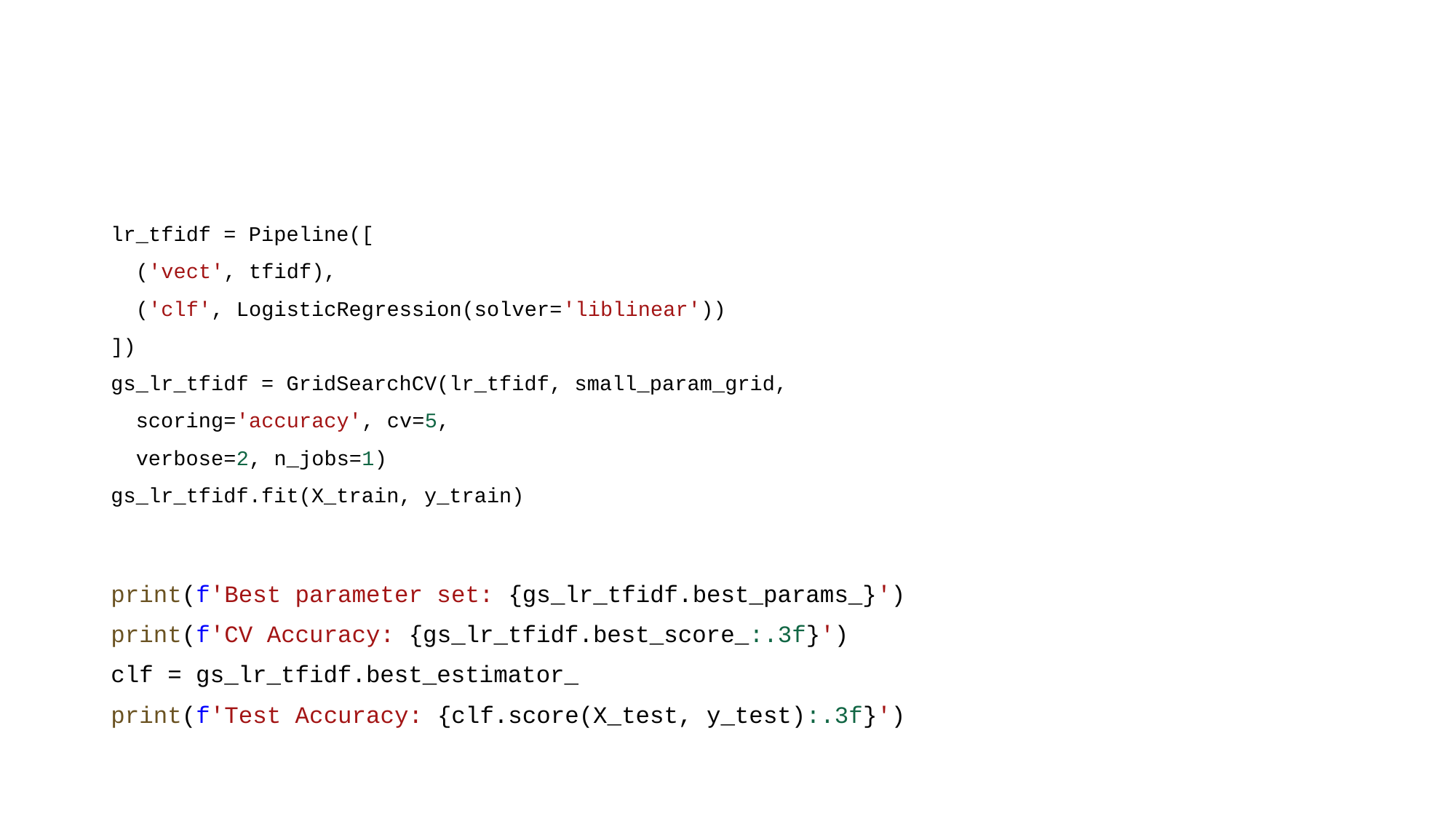

#
lr_tfidf = Pipeline([
  ('vect', tfidf),
  ('clf', LogisticRegression(solver='liblinear'))
])
gs_lr_tfidf = GridSearchCV(lr_tfidf, small_param_grid,
  scoring='accuracy', cv=5,
  verbose=2, n_jobs=1)
gs_lr_tfidf.fit(X_train, y_train)

print(f'Best parameter set: {gs_lr_tfidf.best_params_}')
print(f'CV Accuracy: {gs_lr_tfidf.best_score_:.3f}')
clf = gs_lr_tfidf.best_estimator_
print(f'Test Accuracy: {clf.score(X_test, y_test):.3f}')